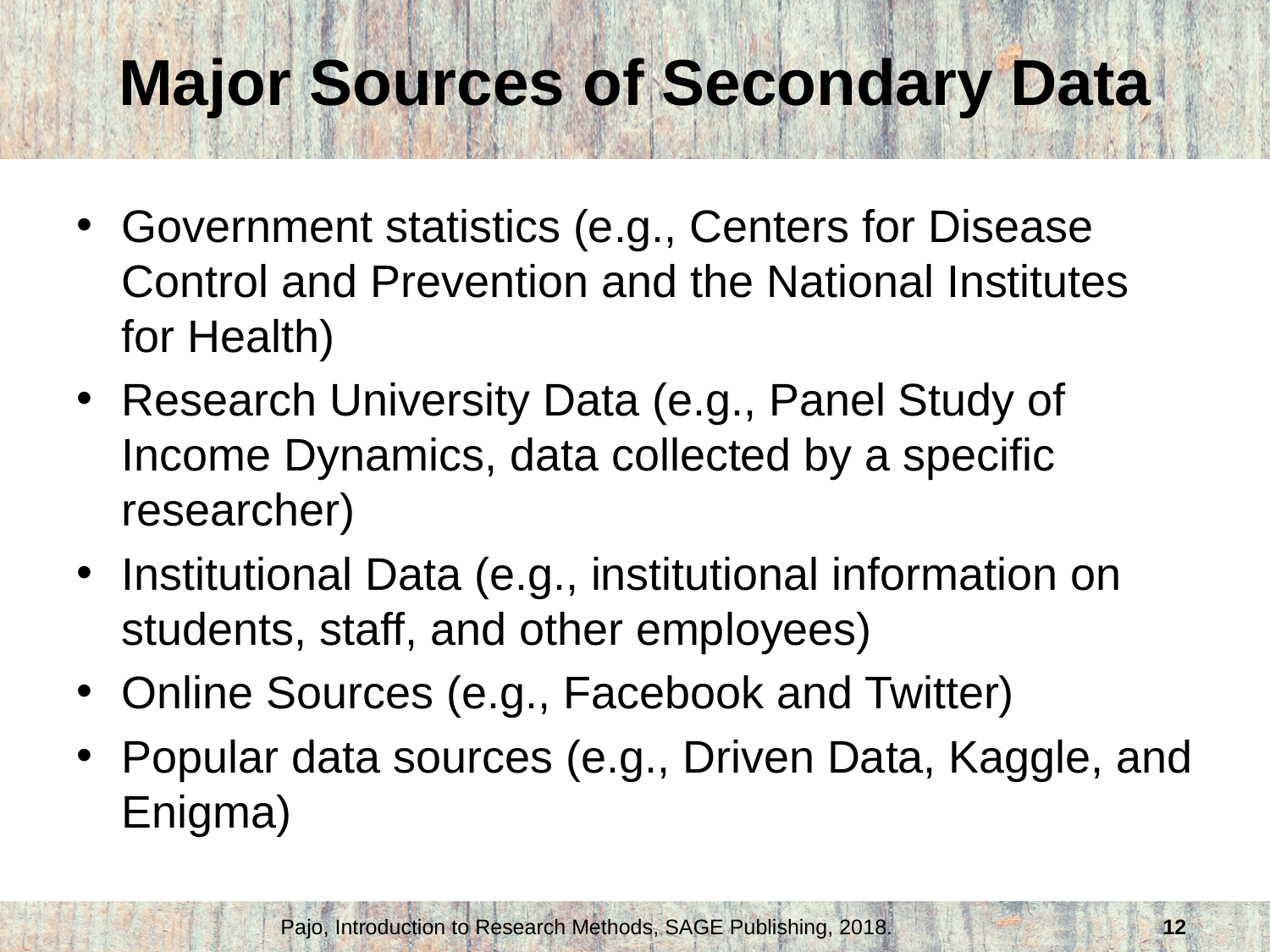

# Major Sources of Secondary Data
Government statistics (e.g., Centers for Disease Control and Prevention and the National Institutes for Health)
Research University Data (e.g., Panel Study of Income Dynamics, data collected by a specific researcher)
Institutional Data (e.g., institutional information on students, staff, and other employees)
Online Sources (e.g., Facebook and Twitter)
Popular data sources (e.g., Driven Data, Kaggle, and Enigma)

Pajo, Introduction to Research Methods, SAGE Publishing, 2018.
12